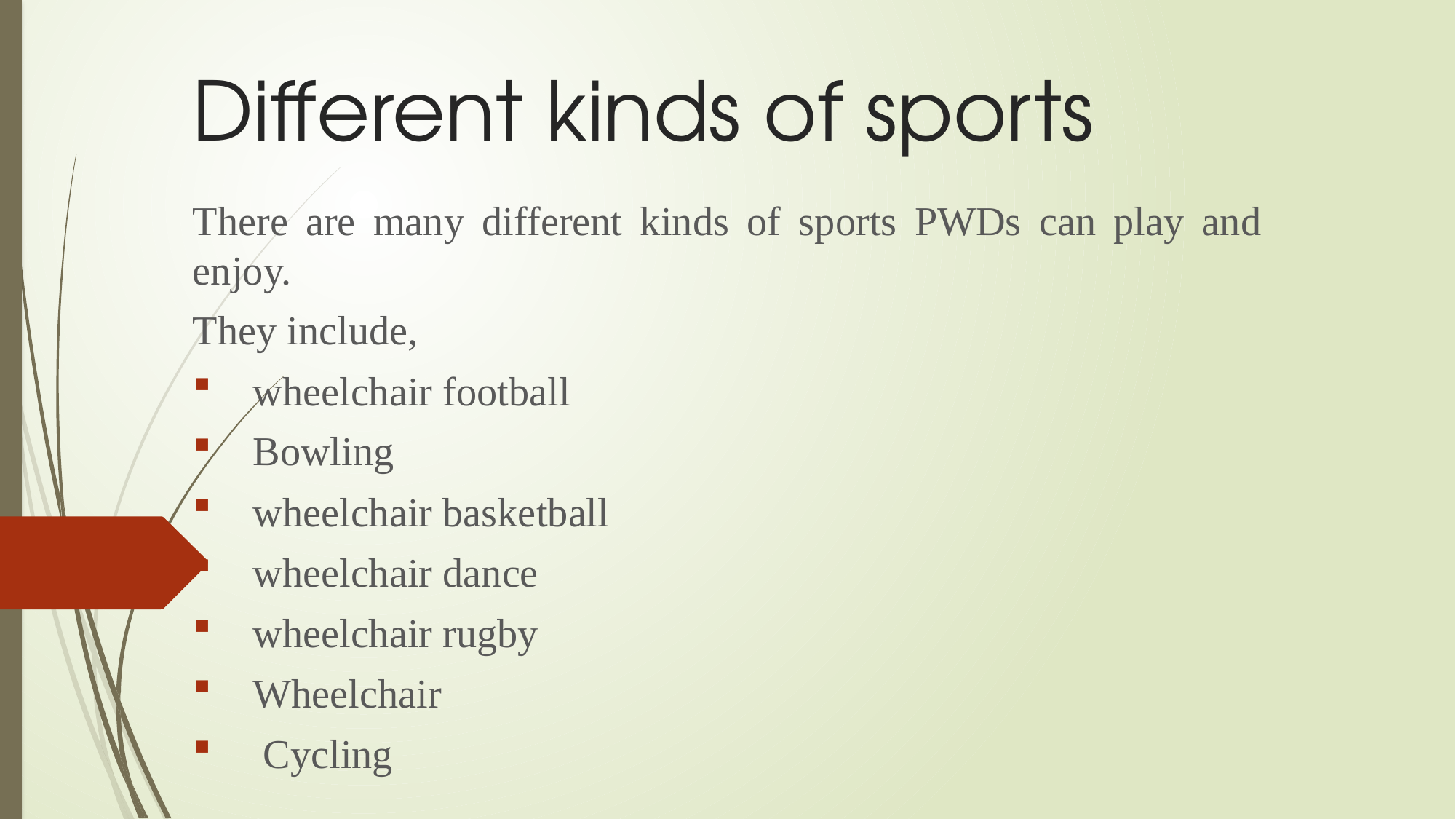

# Different kinds of sports
There are many different kinds of sports PWDs can play and enjoy.
They include,
wheelchair football
Bowling
wheelchair basketball
wheelchair dance
wheelchair rugby
Wheelchair
 Cycling